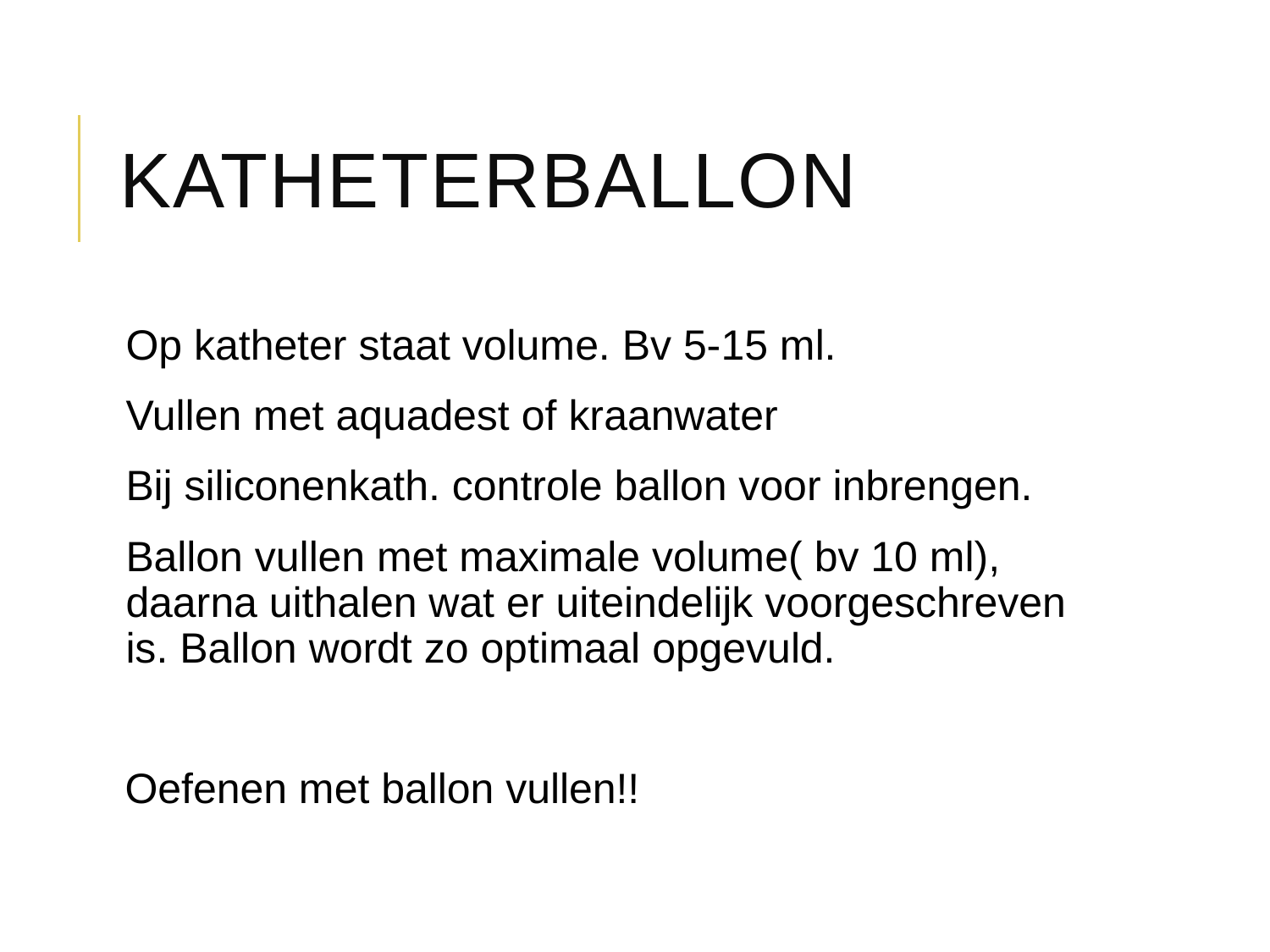

# Katheterballon
Op katheter staat volume. Bv 5-15 ml.
Vullen met aquadest of kraanwater
Bij siliconenkath. controle ballon voor inbrengen.
Ballon vullen met maximale volume( bv 10 ml), daarna uithalen wat er uiteindelijk voorgeschreven is. Ballon wordt zo optimaal opgevuld.

 Oefenen met ballon vullen!!